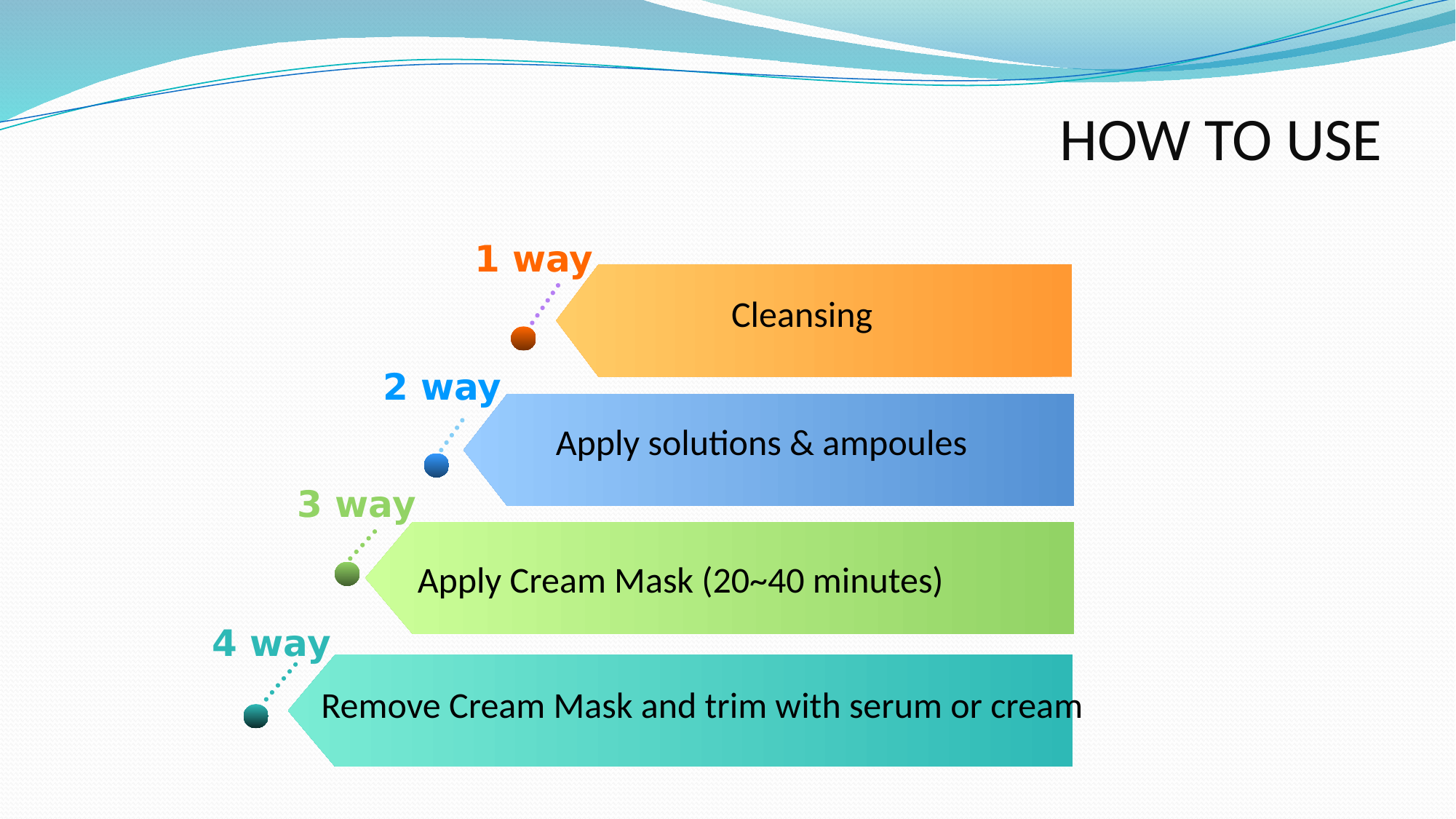

# HOW TO USE
1 way

Cleansing

2 way

Apply solutions & ampoules

3 way

Apply Cream Mask (20~40 minutes)

4 way

Remove Cream Mask and trim with serum or cream